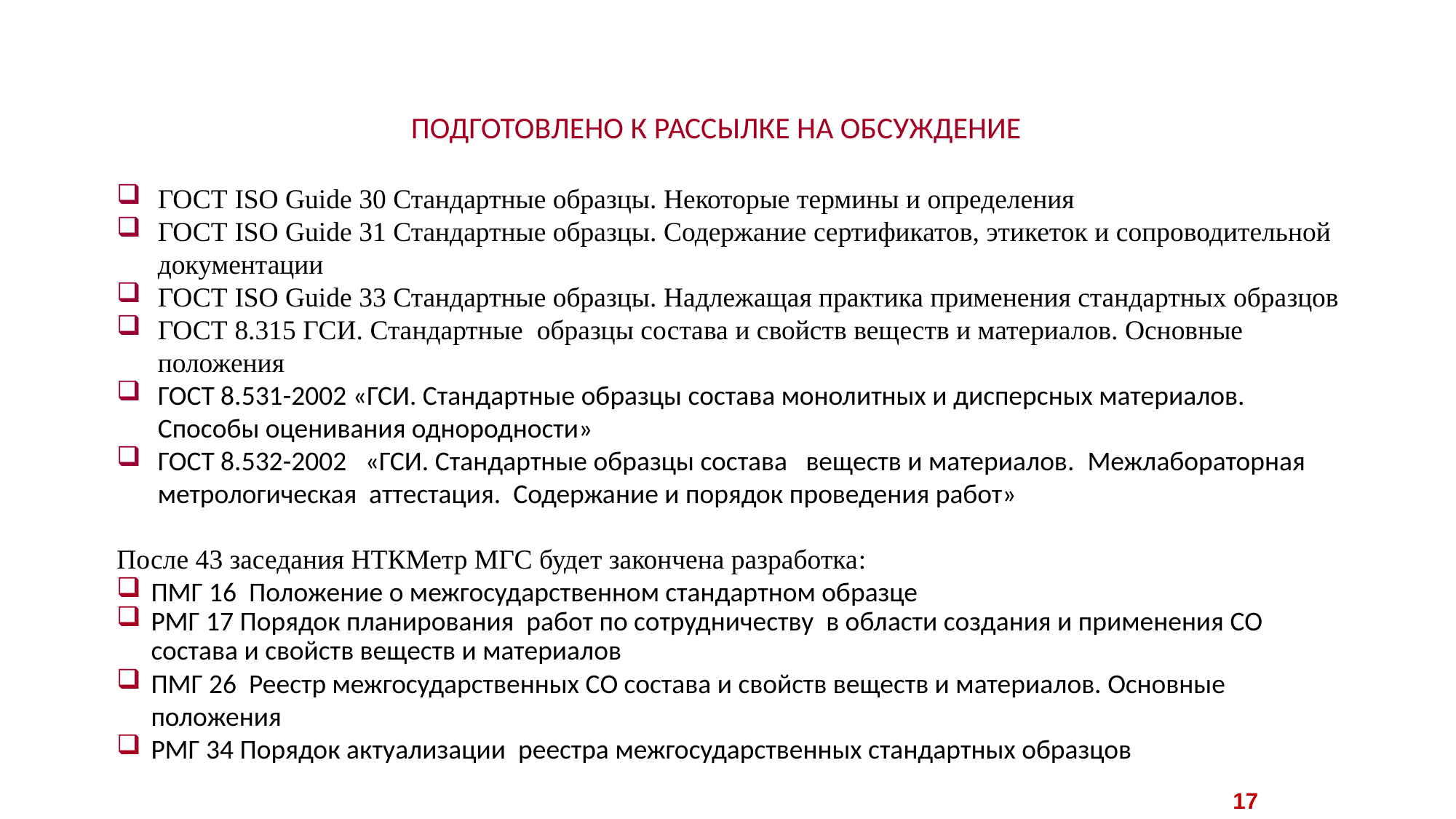

# ПОДГОТОВЛЕНО К РАССЫЛКЕ НА ОБСУЖДЕНИЕ
ГОСТ ISO Guide 30 Стандартные образцы. Некоторые термины и определения
ГОСТ ISO Guide 31 Стандартные образцы. Содержание сертификатов, этикеток и сопроводительной документации
ГОСТ ISO Guide 33 Стандартные образцы. Надлежащая практика применения стандартных образцов
ГОСТ 8.315 ГСИ. Стандартные  образцы состава и свойств веществ и материалов. Основные положения
ГОСТ 8.531-2002 «ГСИ. Стандартные образцы состава монолитных и дисперсных материалов. Способы оценивания однородности»
ГОСТ 8.532-2002   «ГСИ. Стандартные образцы состава   веществ и материалов.  Межлабораторная метрологическая  аттестация.  Содержание и порядок проведения работ»

После 43 заседания НТКМетр МГС будет закончена разработка:
ПМГ 16  Положение о межгосударственном стандартном образце
РМГ 17 Порядок планирования  работ по сотрудничеству  в области создания и применения СО состава и свойств веществ и материалов
ПМГ 26  Реестр межгосударственных СО состава и свойств веществ и материалов. Основные положения
РМГ 34 Порядок актуализации  реестра межгосударственных стандартных образцов

17